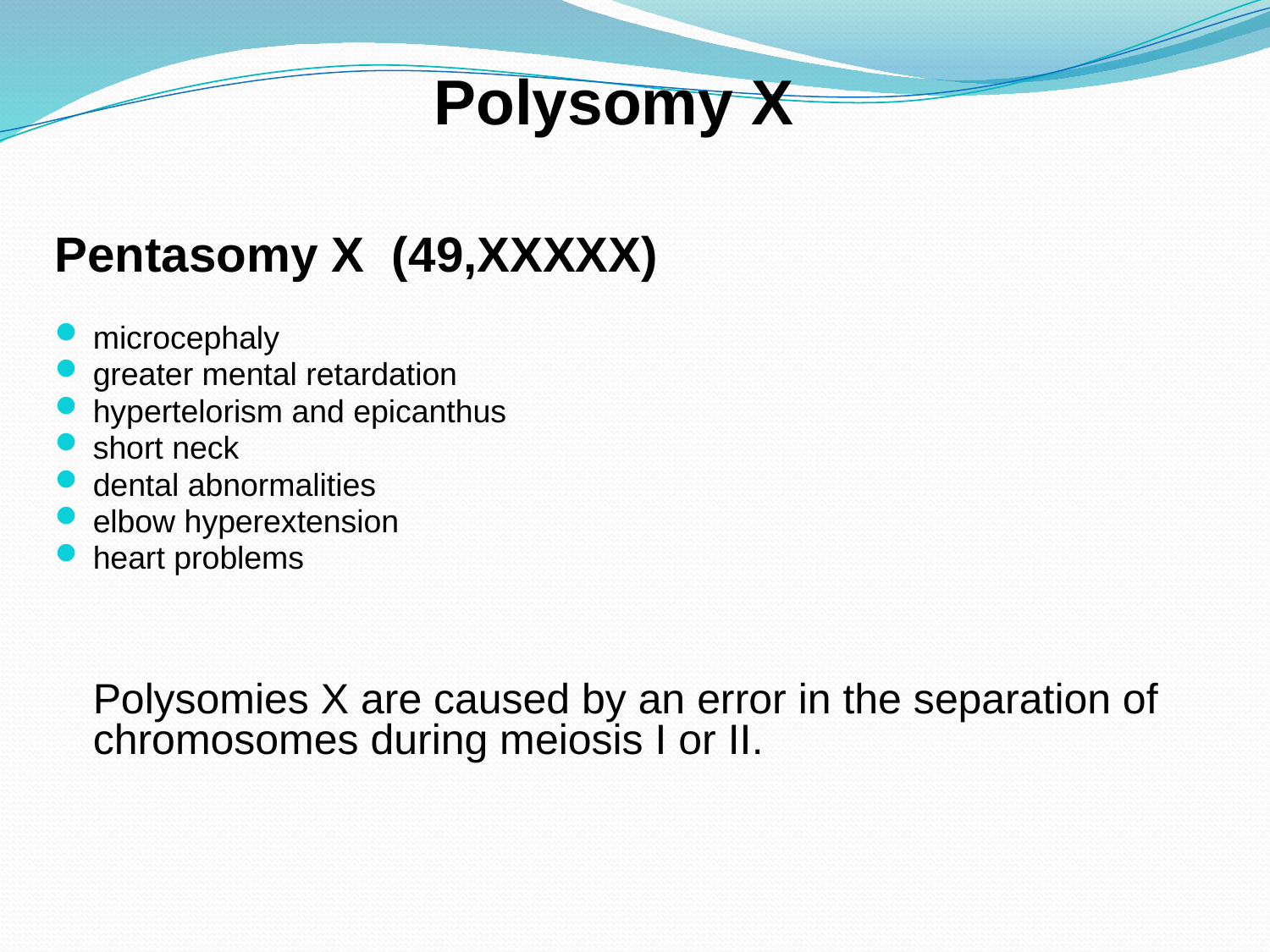

# Polysomy X

Pentasomy Х  (49,XXXXX)

microcephaly
greater mental retardation
hypertelorism and epicanthus
short neck
dental abnormalities
elbow hyperextension
heart problems

Polysomies X are caused by an error in the separation of chromosomes during meiosis I or II.